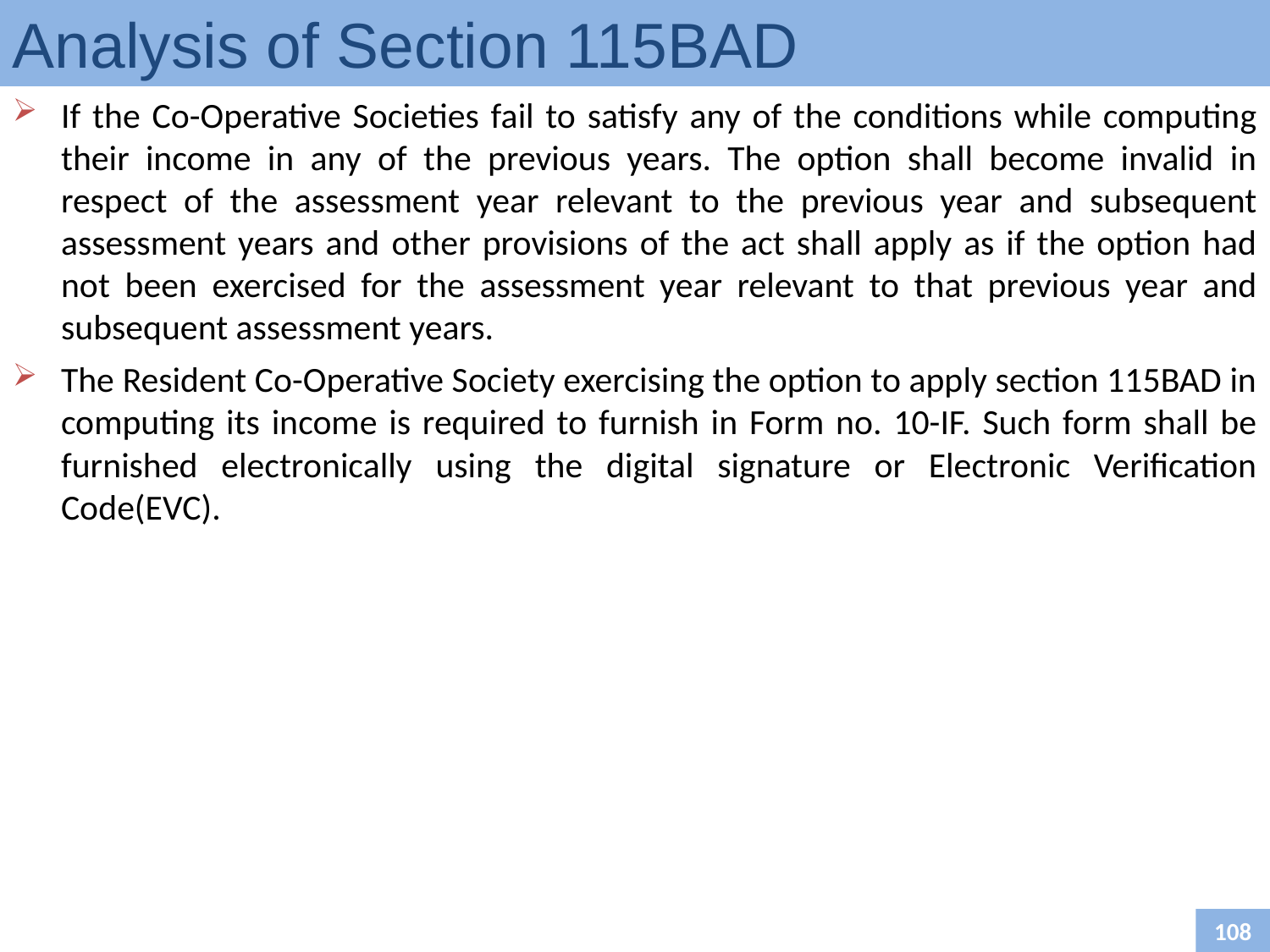

Analysis of Section 115BAD
If the Co-Operative Societies fail to satisfy any of the conditions while computing their income in any of the previous years. The option shall become invalid in respect of the assessment year relevant to the previous year and subsequent assessment years and other provisions of the act shall apply as if the option had not been exercised for the assessment year relevant to that previous year and subsequent assessment years.
The Resident Co-Operative Society exercising the option to apply section 115BAD in computing its income is required to furnish in Form no. 10-IF. Such form shall be furnished electronically using the digital signature or Electronic Verification Code(EVC).

108